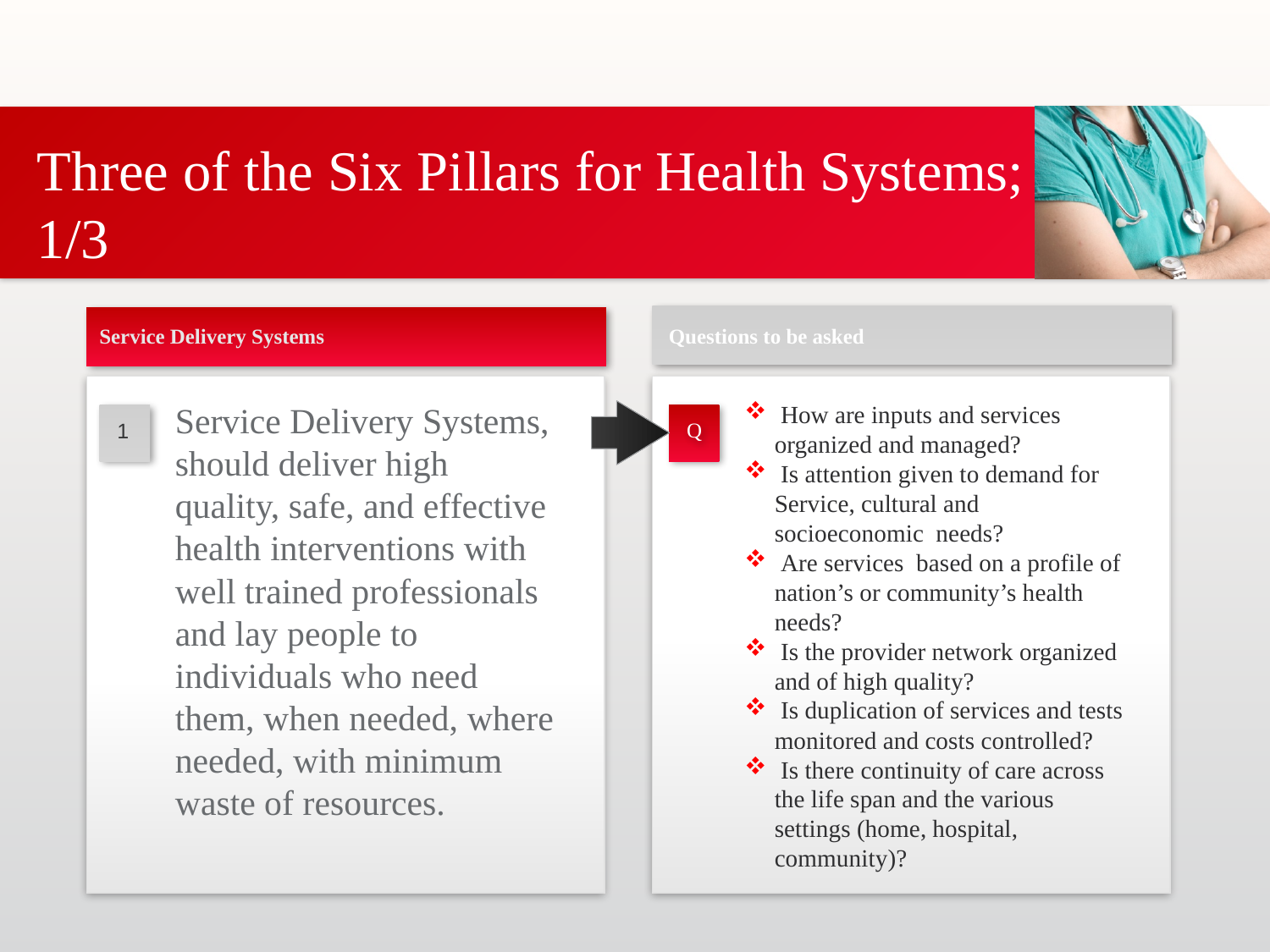

# Three of the Six Pillars for Health Systems; 1/3

Questions to be asked

 How are inputs and services organized and managed?
 Is attention given to demand for Service, cultural and socioeconomic  needs?
 Are services  based on a profile of  nation’s or community’s health needs?
 Is the provider network organized and of high quality?
 Is duplication of services and tests monitored and costs controlled?
 Is there continuity of care across the life span and the various settings (home, hospital, community)?

Q

Service Delivery Systems

Service Delivery Systems, should deliver high quality, safe, and effective health interventions with well trained professionals and lay people to individuals who need them, when needed, where needed, with minimum waste of resources.

1